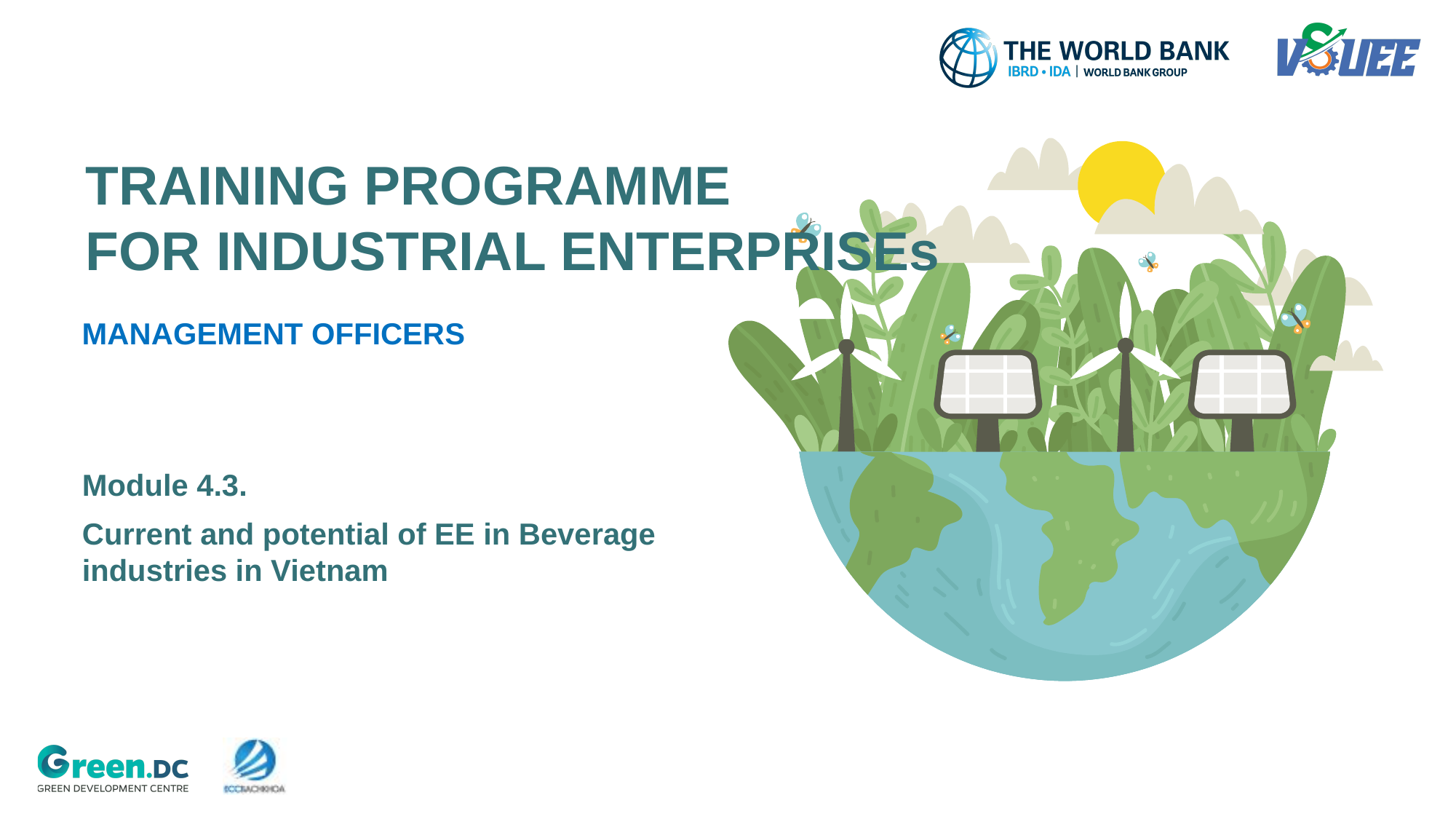

# TRAINING PROGRAMME FOR INDUSTRIAL ENTERPRISEs

MANAGEMENT OFFICERS
Module 4.3.
Current and potential of EE in Beverage industries in Vietnam